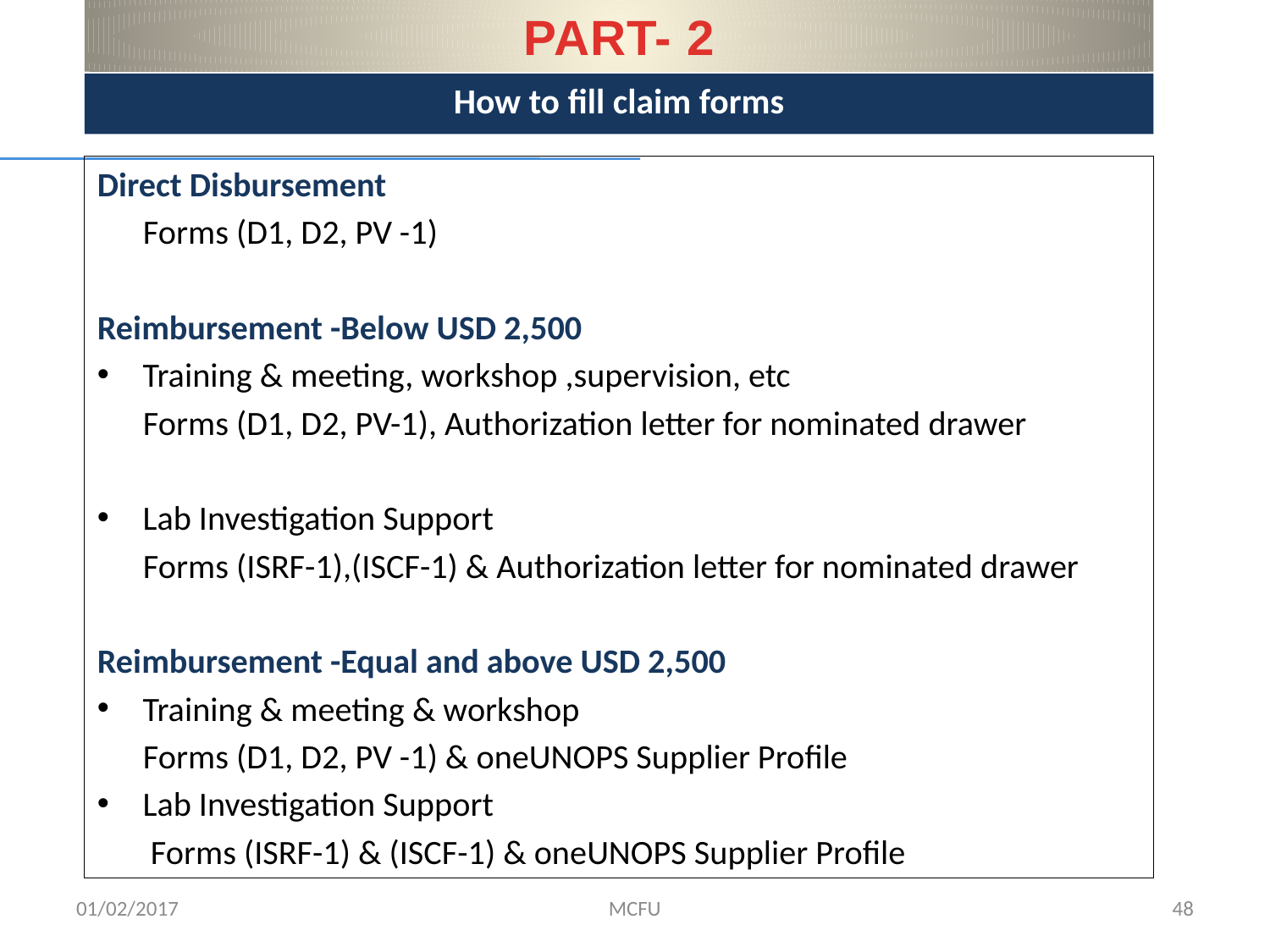

PART- 2
How to fill claim forms
Direct Disbursement
      Forms (D1, D2, PV -1)

Reimbursement -Below USD 2,500
Training & meeting, workshop ,supervision, etc
      Forms (D1, D2, PV-1), Authorization letter for nominated drawer

Lab Investigation Support
      Forms (ISRF-1),(ISCF-1) & Authorization letter for nominated drawer

Reimbursement -Equal and above USD 2,500
Training & meeting & workshop
      Forms (D1, D2, PV -1) & oneUNOPS Supplier Profile
Lab Investigation Support
       Forms (ISRF-1) & (ISCF-1) & oneUNOPS Supplier Profile

01/02/2017
MCFU
48